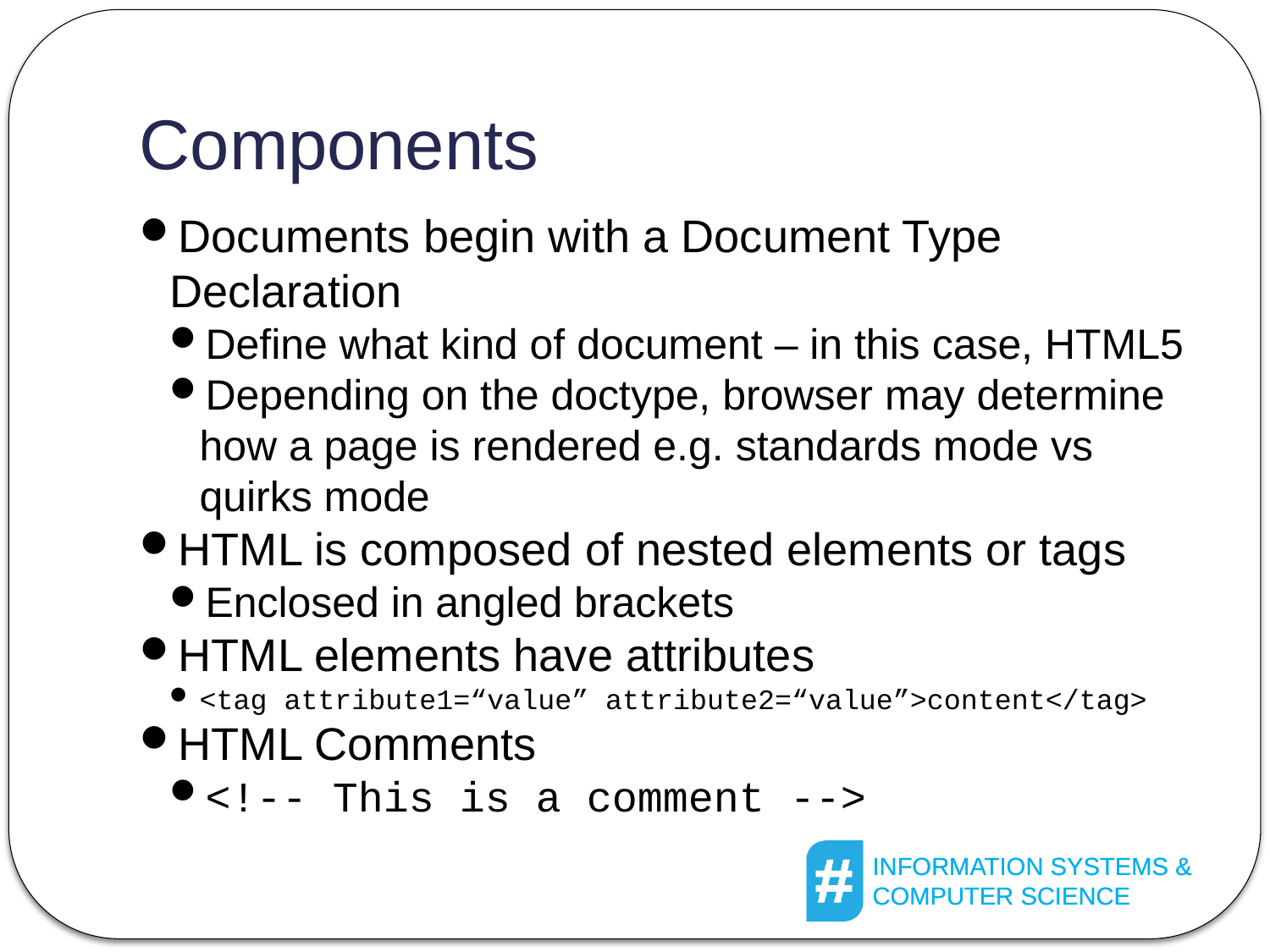

Components
Documents begin with a Document Type Declaration
Define what kind of document – in this case, HTML5
Depending on the doctype, browser may determine how a page is rendered e.g. standards mode vs quirks mode
HTML is composed of nested elements or tags
Enclosed in angled brackets
HTML elements have attributes
<tag attribute1=“value” attribute2=“value”>content</tag>
HTML Comments
<!-- This is a comment -->